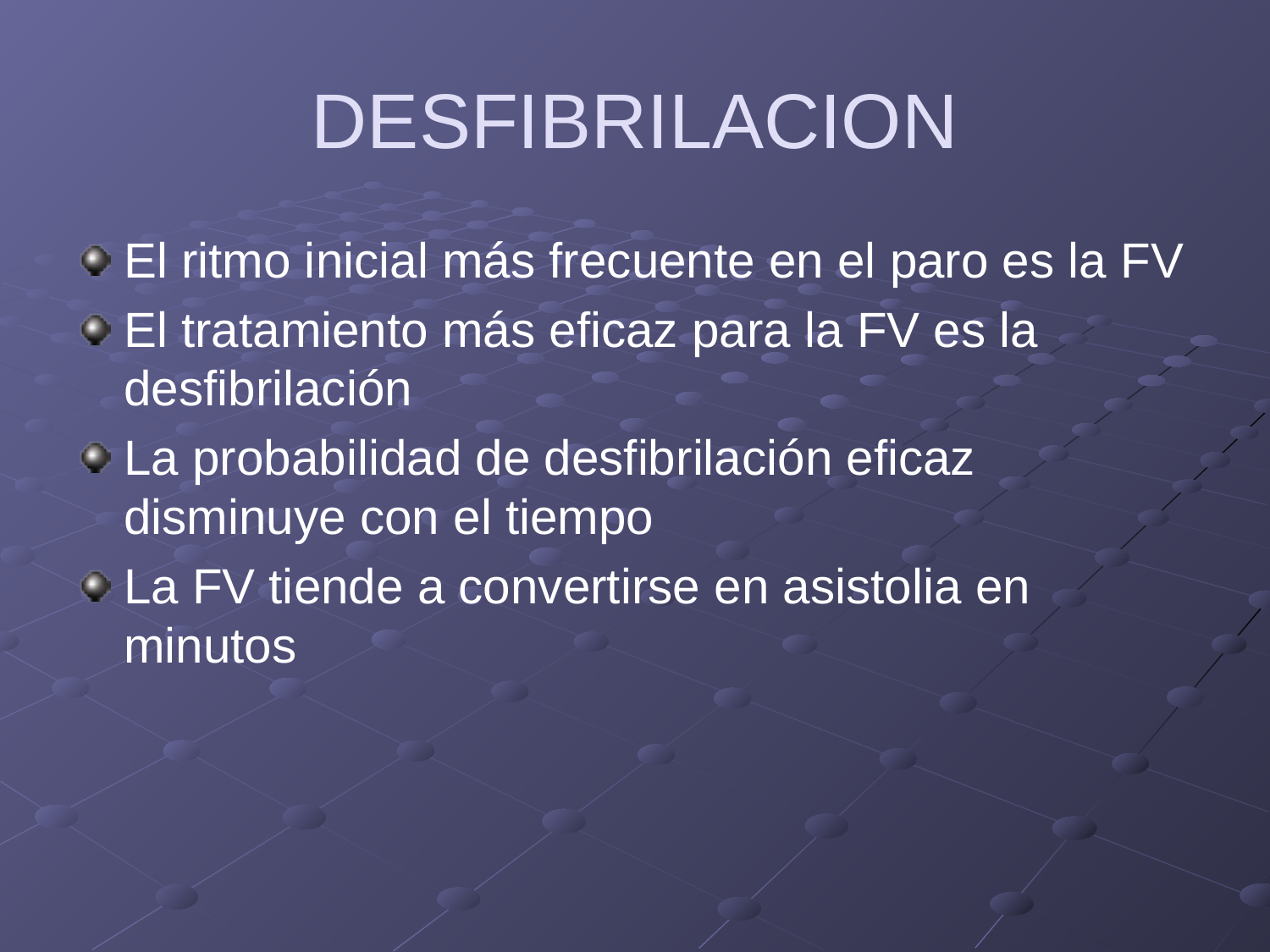

# DESFIBRILACION
El ritmo inicial más frecuente en el paro es la FV
El tratamiento más eficaz para la FV es la desfibrilación
La probabilidad de desfibrilación eficaz disminuye con el tiempo
La FV tiende a convertirse en asistolia en minutos